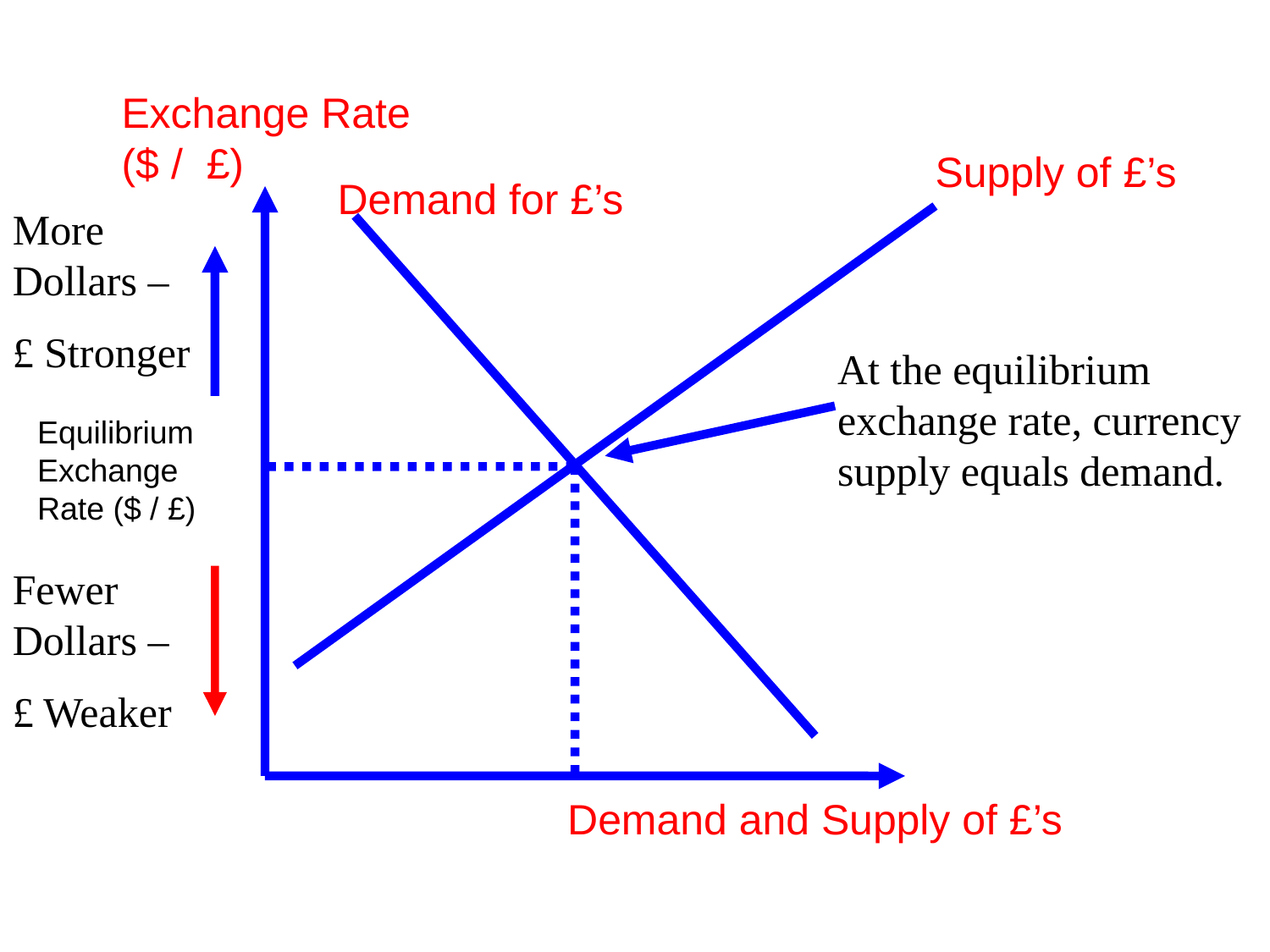

Exchange Rate ($ /  £)
Supply of £’s
Demand for £’s

More Dollars –
£ Stronger

At the equilibrium exchange rate, currency supply equals demand.
Equilibrium Exchange Rate ($ / £)

Fewer Dollars –
£ Weaker

Demand and Supply of £’s